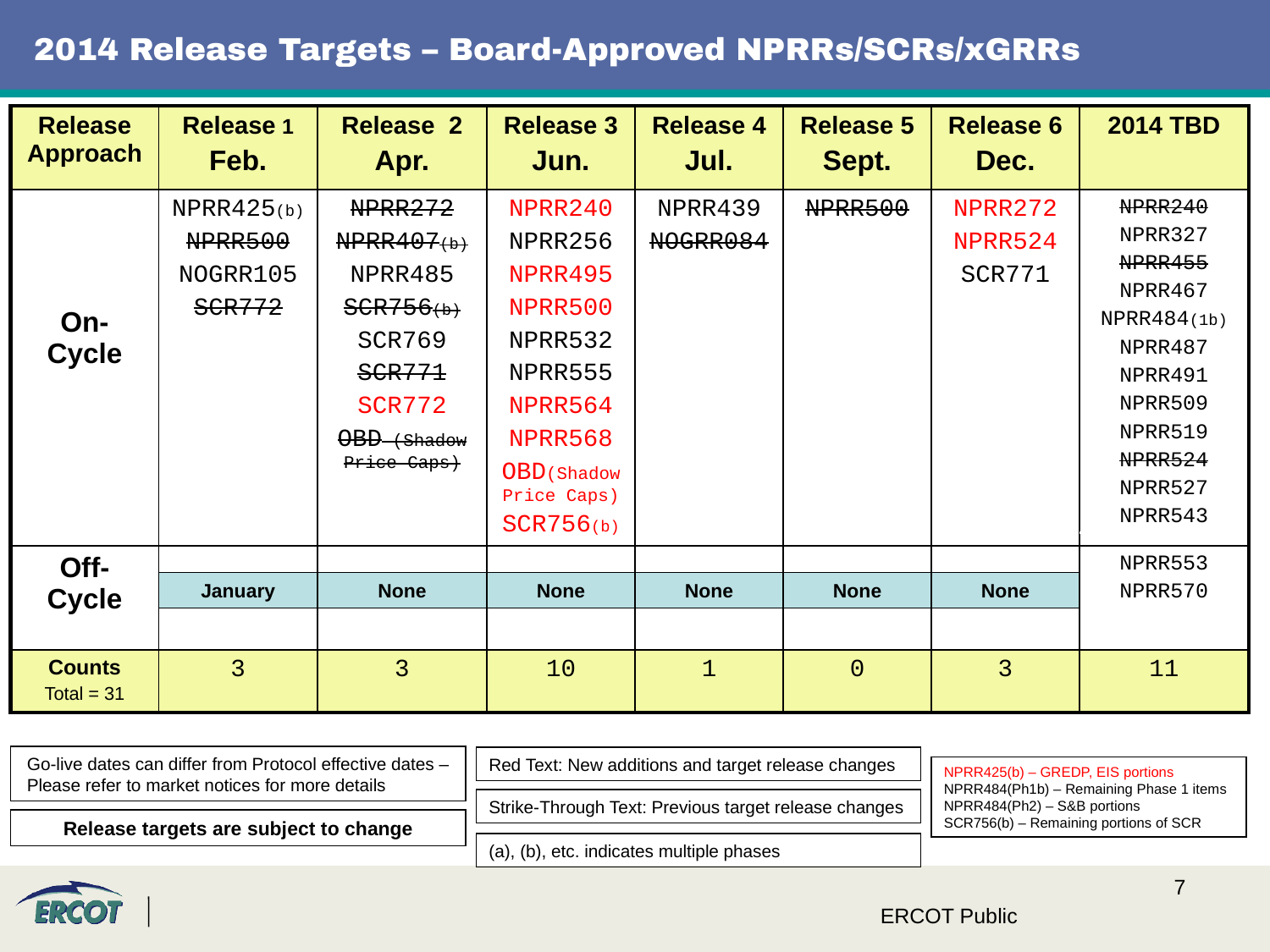

# 2014 Release Targets – Board-Approved NPRRs/SCRs/xGRRs
| Release Approach | Release 1 Feb. | Release 2 Apr. | Release 3 Jun. | Release 4 Jul. | Release 5 Sept. | Release 6 Dec. | 2014 TBD |
| --- | --- | --- | --- | --- | --- | --- | --- |
| On-Cycle | NPRR425(b) NPRR500 NOGRR105 SCR772 | NPRR272 NPRR407(b) NPRR485 SCR756(b) SCR769 SCR771 SCR772 OBD (Shadow Price Caps) | NPRR240 NPRR256 NPRR495 NPRR500 NPRR532 NPRR555 NPRR564 NPRR568 OBD(Shadow Price Caps) SCR756(b) | NPRR439 NOGRR084 | NPRR500 | NPRR272 NPRR524 SCR771 | NPRR240 NPRR327 NPRR455 NPRR467 NPRR484(1b) NPRR487 NPRR491 NPRR509 NPRR519 NPRR524 NPRR527 NPRR543 |
| Off-Cycle | NPRR416 |  |  |  |  |  | NPRR553 NPRR570 |
| Counts Total = 31 | 3 | 3 | 10 | 1 | 0 | 3 | 11 |
January
None
None
None
None
None
Go-live dates can differ from Protocol effective dates – Please refer to market notices for more details
Red Text: New additions and target release changes
NPRR425(b) – GREDP, EIS portions
NPRR484(Ph1b) – Remaining Phase 1 items
NPRR484(Ph2) – S&B portions
SCR756(b) – Remaining portions of SCR
Strike-Through Text: Previous target release changes
Release targets are subject to change
(a), (b), etc. indicates multiple phases
ERCOT Public